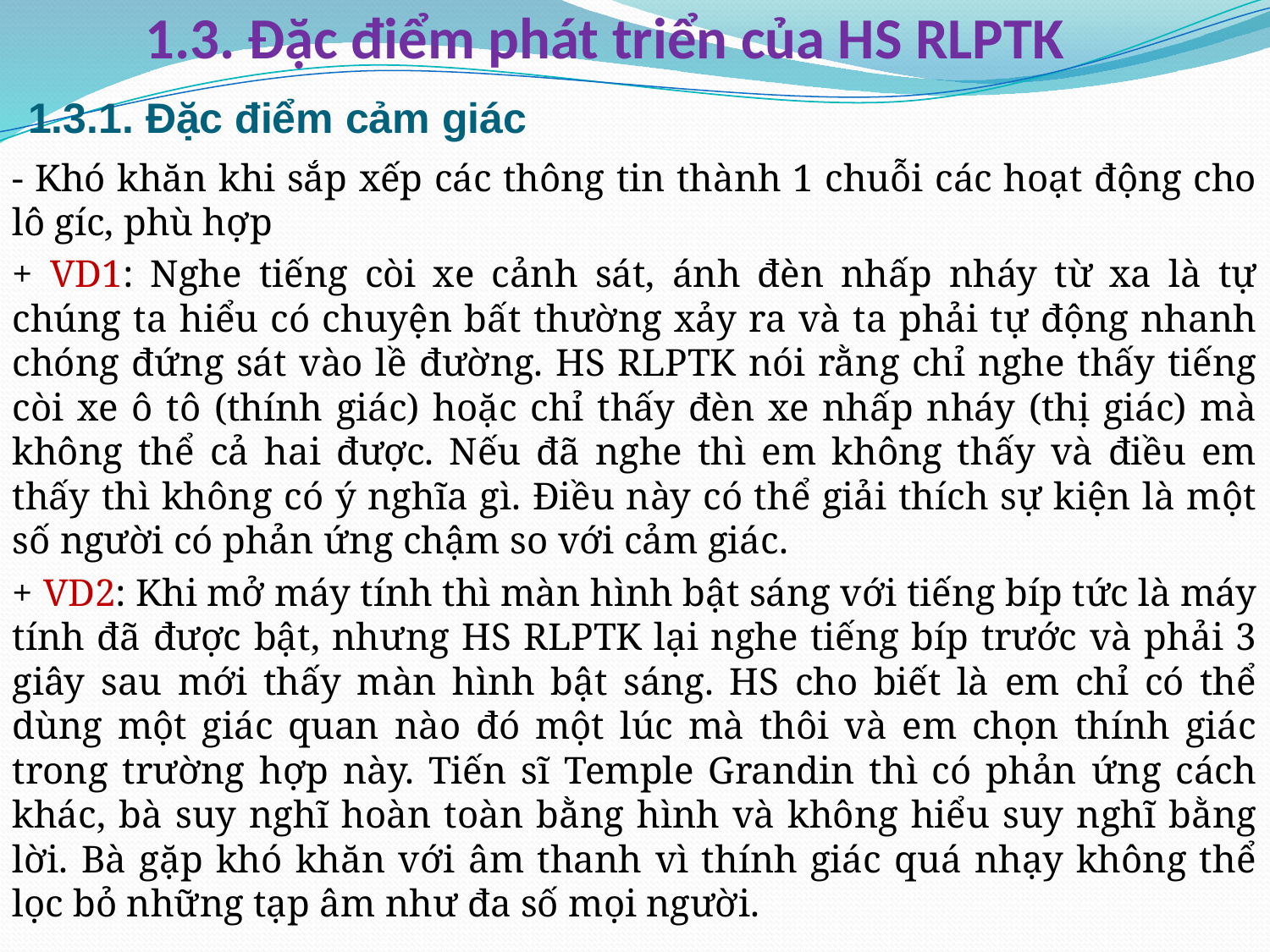

1.3. Đặc điểm phát triển của HS RLPTK
# 1.3.1. Đặc điểm cảm giác
- Khó khăn khi sắp xếp các thông tin thành 1 chuỗi các hoạt động cho lô gíc, phù hợp
+ VD1: Nghe tiếng còi xe cảnh sát, ánh đèn nhấp nháy từ xa là tự chúng ta hiểu có chuyện bất thường xảy ra và ta phải tự động nhanh chóng đứng sát vào lề đường. HS RLPTK nói rằng chỉ nghe thấy tiếng còi xe ô tô (thính giác) hoặc chỉ thấy đèn xe nhấp nháy (thị giác) mà không thể cả hai được. Nếu đã nghe thì em không thấy và điều em thấy thì không có ý nghĩa gì. Điều này có thể giải thích sự kiện là một số người có phản ứng chậm so với cảm giác.
+ VD2: Khi mở máy tính thì màn hình bật sáng với tiếng bíp tức là máy tính đã được bật, nhưng HS RLPTK lại nghe tiếng bíp trước và phải 3 giây sau mới thấy màn hình bật sáng. HS cho biết là em chỉ có thể dùng một giác quan nào đó một lúc mà thôi và em chọn thính giác trong trường hợp này. Tiến sĩ Temple Grandin thì có phản ứng cách khác, bà suy nghĩ hoàn toàn bằng hình và không hiểu suy nghĩ bằng lời. Bà gặp khó khăn với âm thanh vì thính giác quá nhạy không thể lọc bỏ những tạp âm như đa số mọi người.